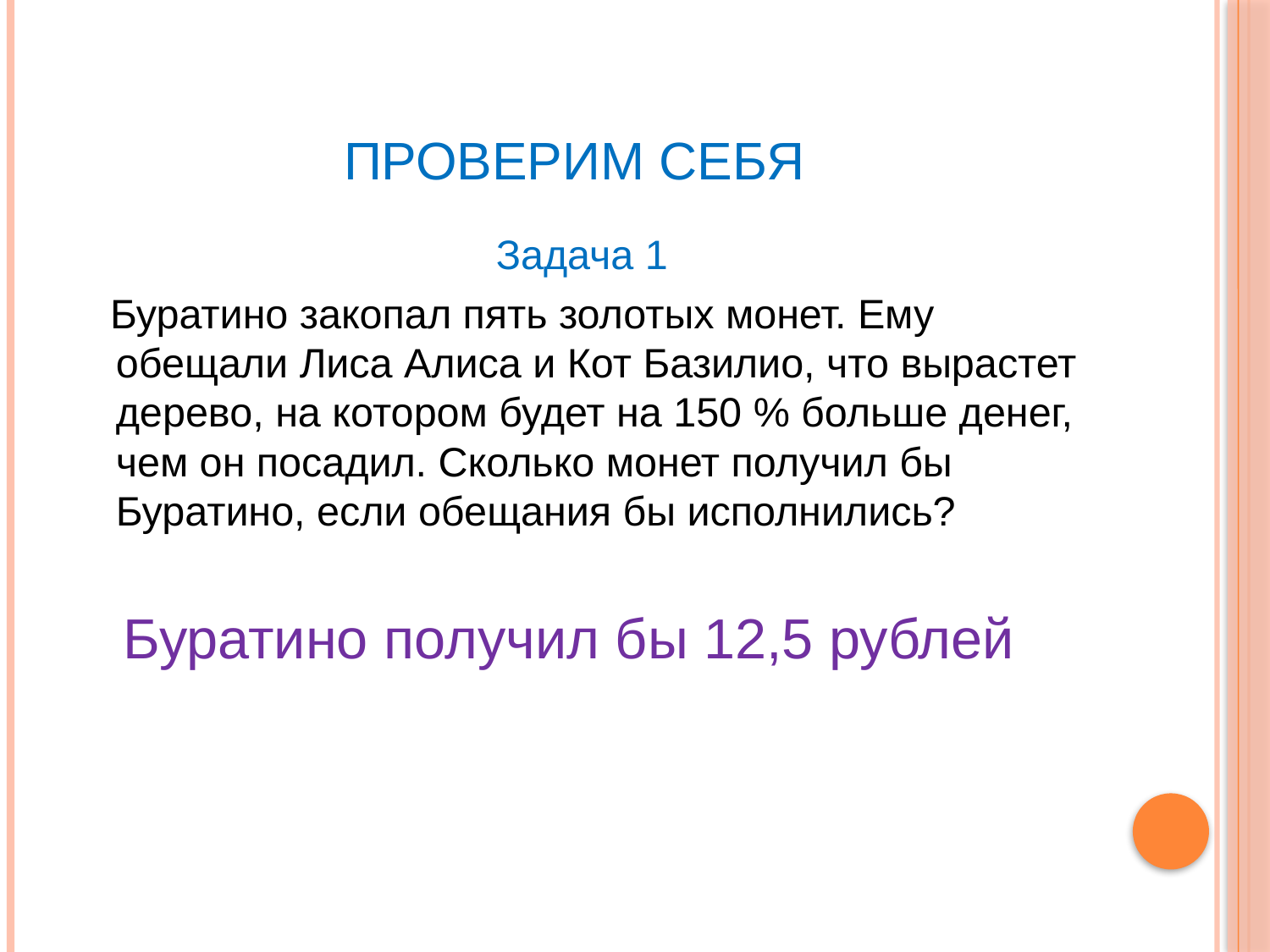

# Проверим себя
 Задача 1
   Буратино закопал пять золотых монет. Ему обещали Лиса Алиса и Кот Базилио, что вырастет дерево, на котором будет на 150 % больше денег, чем он посадил. Сколько монет получил бы Буратино, если обещания бы исполнились?

Буратино получил бы 12,5 рублей